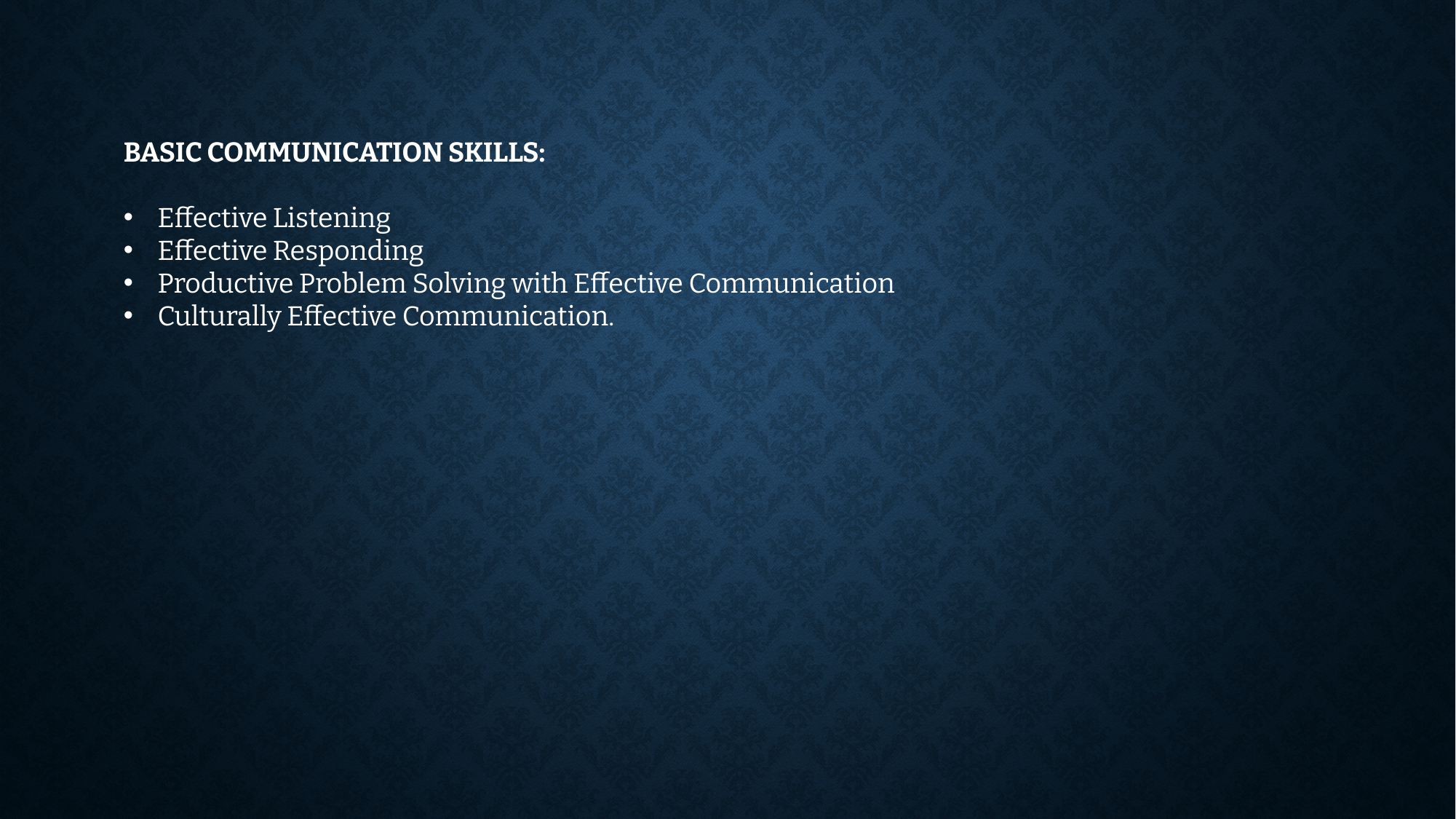

BASIC COMMUNICATION SKILLS:

Effective Listening
Effective Responding
Productive Problem Solving with Effective Communication
Culturally Effective Communication.